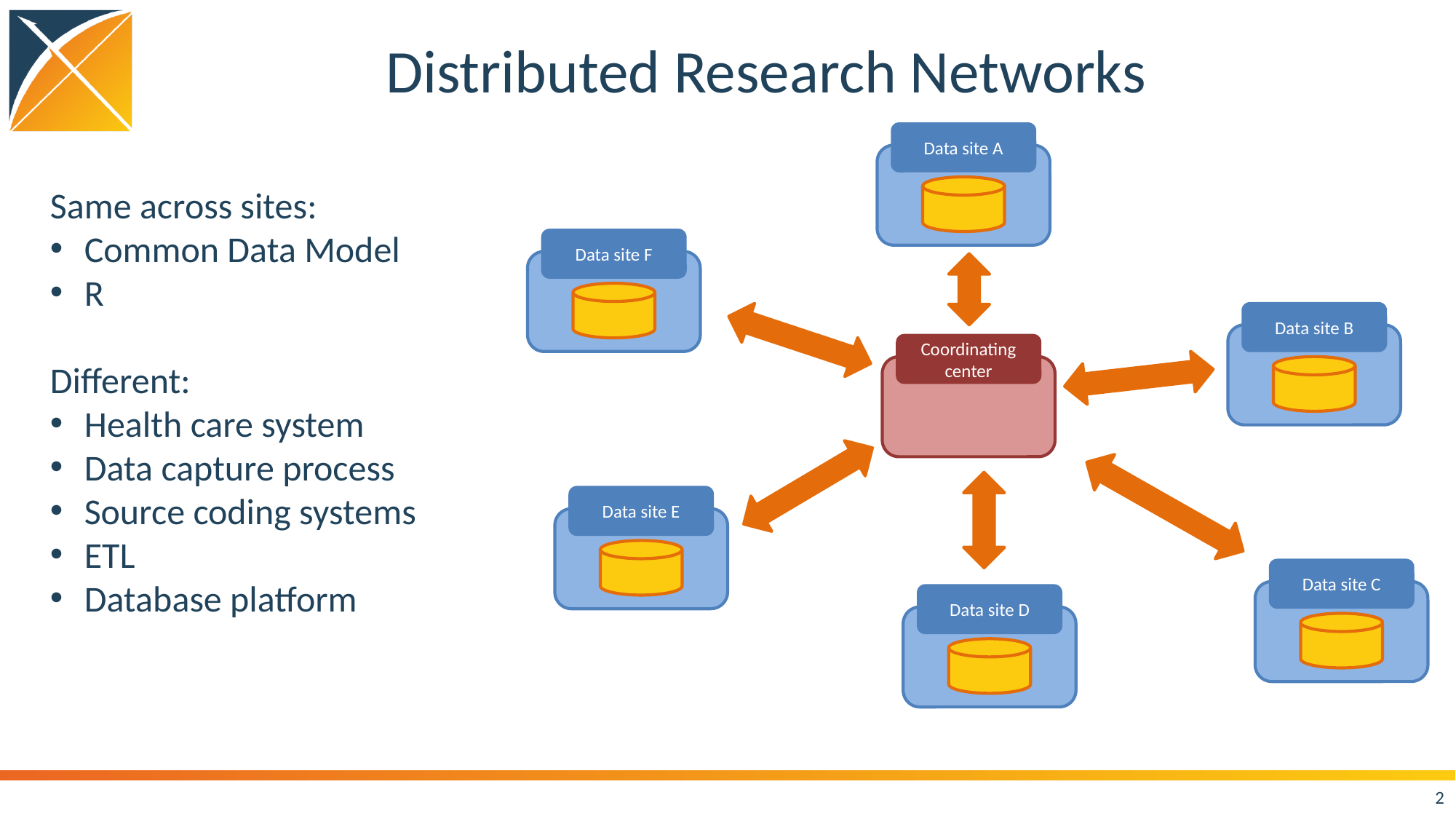

# Distributed Research Networks
Data site A

Same across sites:
Common Data Model
R

Different:
Health care system
Data capture process
Source coding systems
ETL
Database platform

Data site F

Data site B

Coordinating center

Data site E

Data site C

Data site D

2